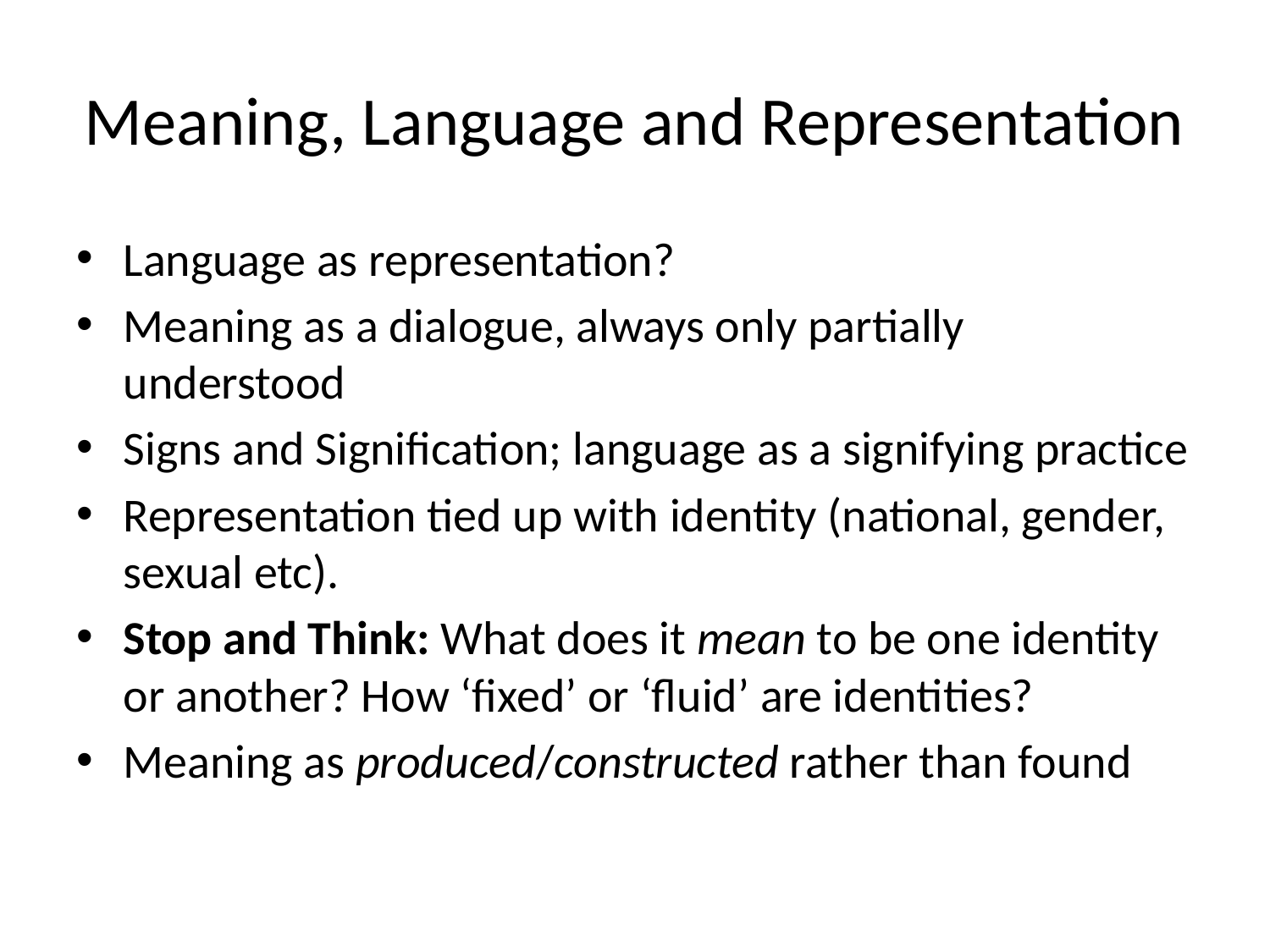

# Meaning, Language and Representation
Language as representation?
Meaning as a dialogue, always only partially understood
Signs and Signification; language as a signifying practice
Representation tied up with identity (national, gender, sexual etc).
Stop and Think: What does it mean to be one identity or another? How ‘fixed’ or ‘fluid’ are identities?
Meaning as produced/constructed rather than found